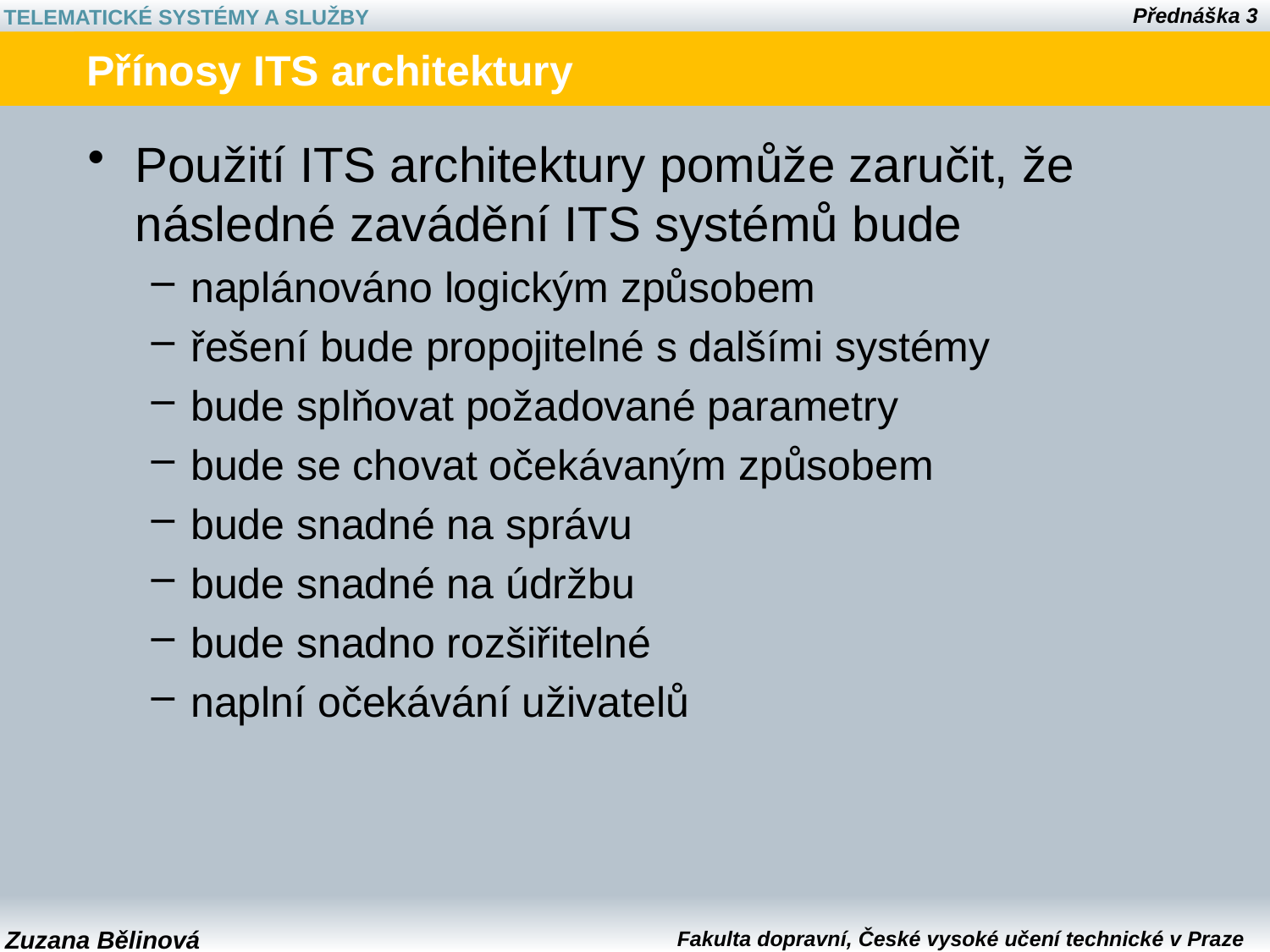

# Přínosy ITS architektury
Použití ITS architektury pomůže zaručit, že následné zavádění ITS systémů bude
naplánováno logickým způsobem
řešení bude propojitelné s dalšími systémy
bude splňovat požadované parametry
bude se chovat očekávaným způsobem
bude snadné na správu
bude snadné na údržbu
bude snadno rozšiřitelné
naplní očekávání uživatelů